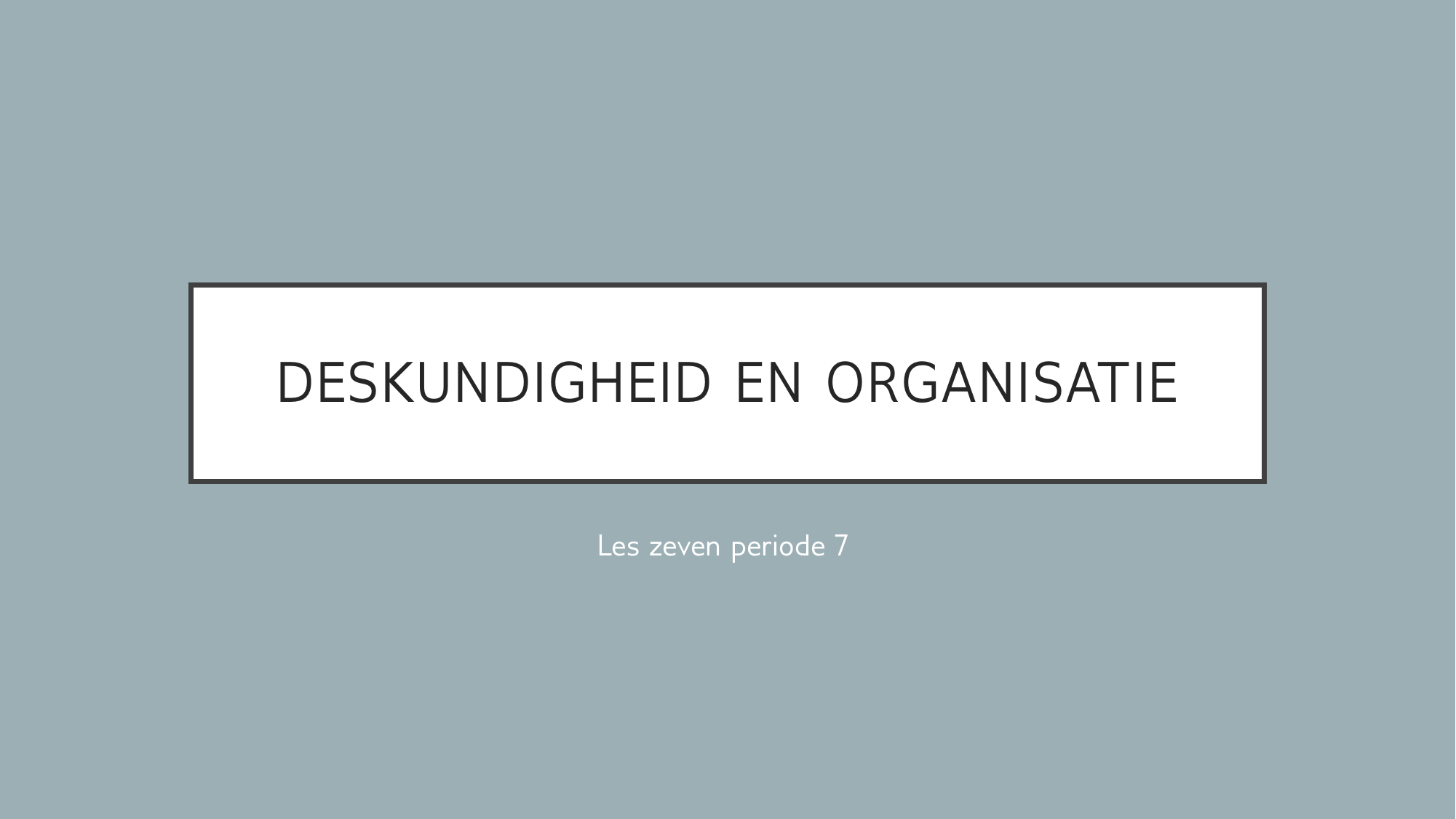

# Deskundigheid en organisatie
Les zeven periode 7